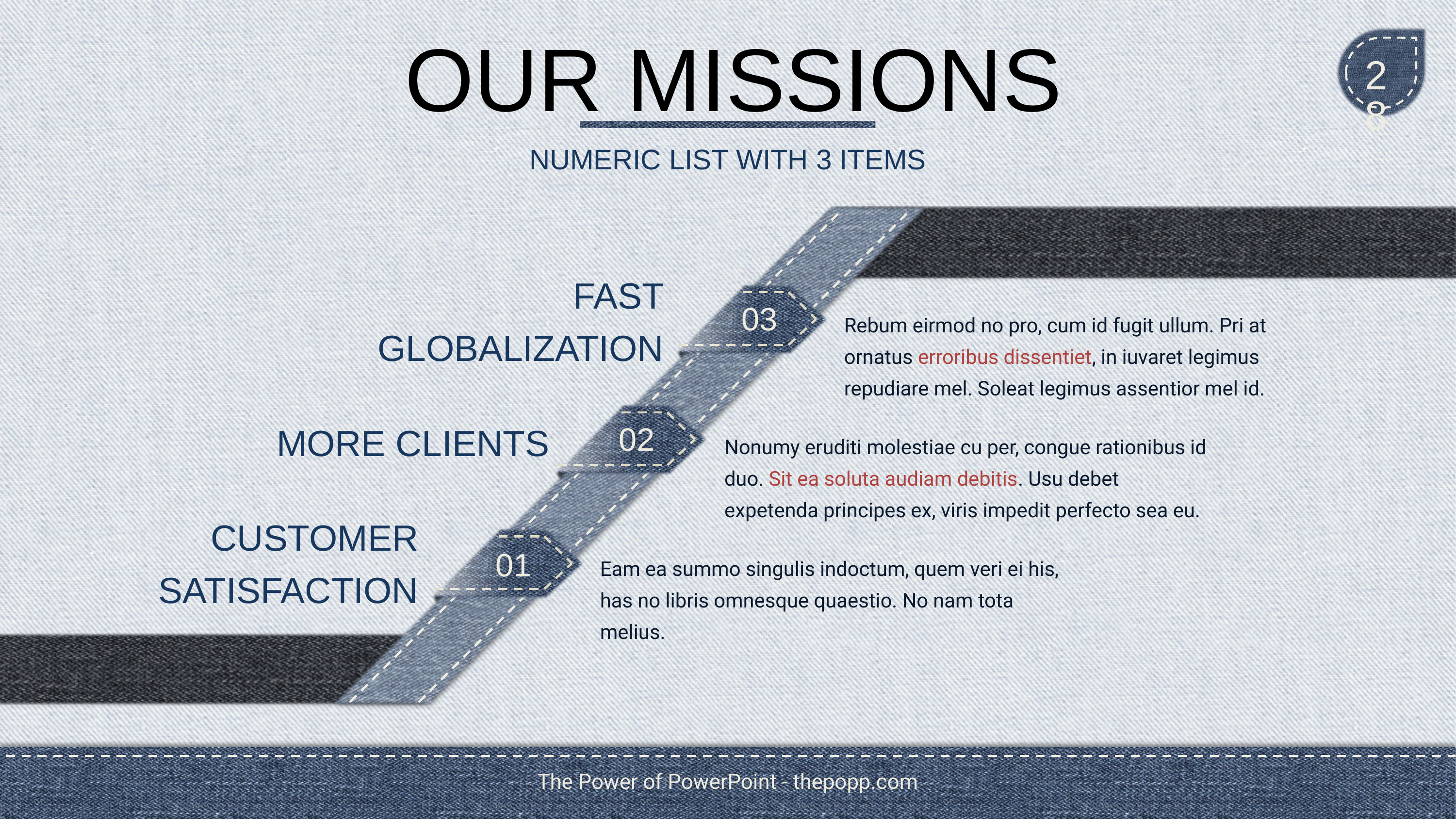

# OUR MISSIONS
28
NUMERIC LIST WITH 3 ITEMS
FAST GLOBALIZATION
Rebum eirmod no pro, cum id fugit ullum. Pri at ornatus erroribus dissentiet, in iuvaret legimus repudiare mel. Soleat legimus assentior mel id.
MORE CLIENTS
Nonumy eruditi molestiae cu per, congue rationibus id duo. Sit ea soluta audiam debitis. Usu debet expetenda principes ex, viris impedit perfecto sea eu.
CUSTOMER SATISFACTION
Eam ea summo singulis indoctum, quem veri ei his, has no libris omnesque quaestio. No nam tota melius.
The Power of PowerPoint - thepopp.com